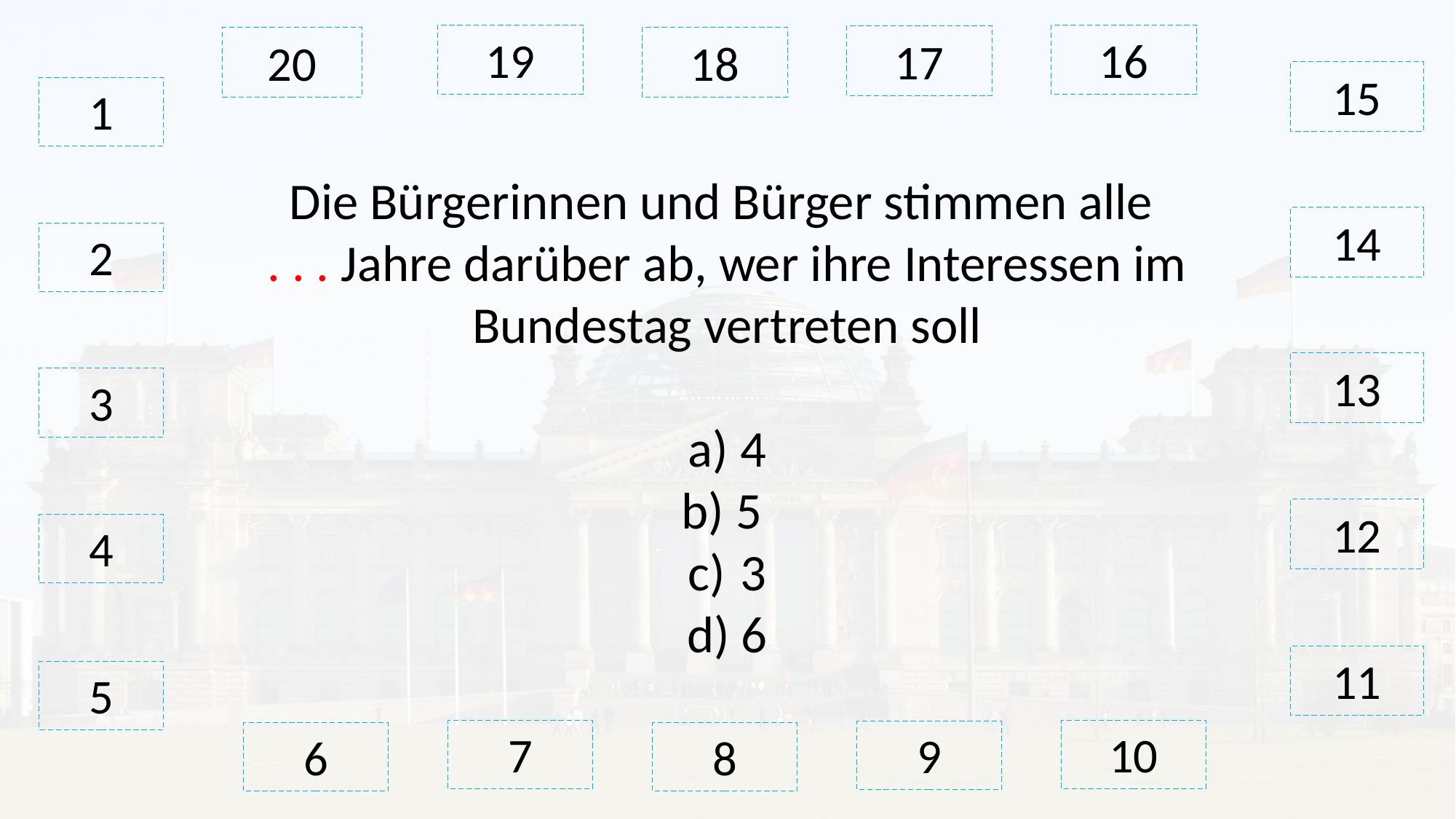

19
16
17
# 20
18
15
1
Die Bürgerinnen und Bürger stimmen alle
. . . Jahre darüber ab, wer ihre Interessen im Bundestag vertreten soll

 4
 5
 3
 6
14
2
13
3
12
4
11
5
7
10
9
6
8